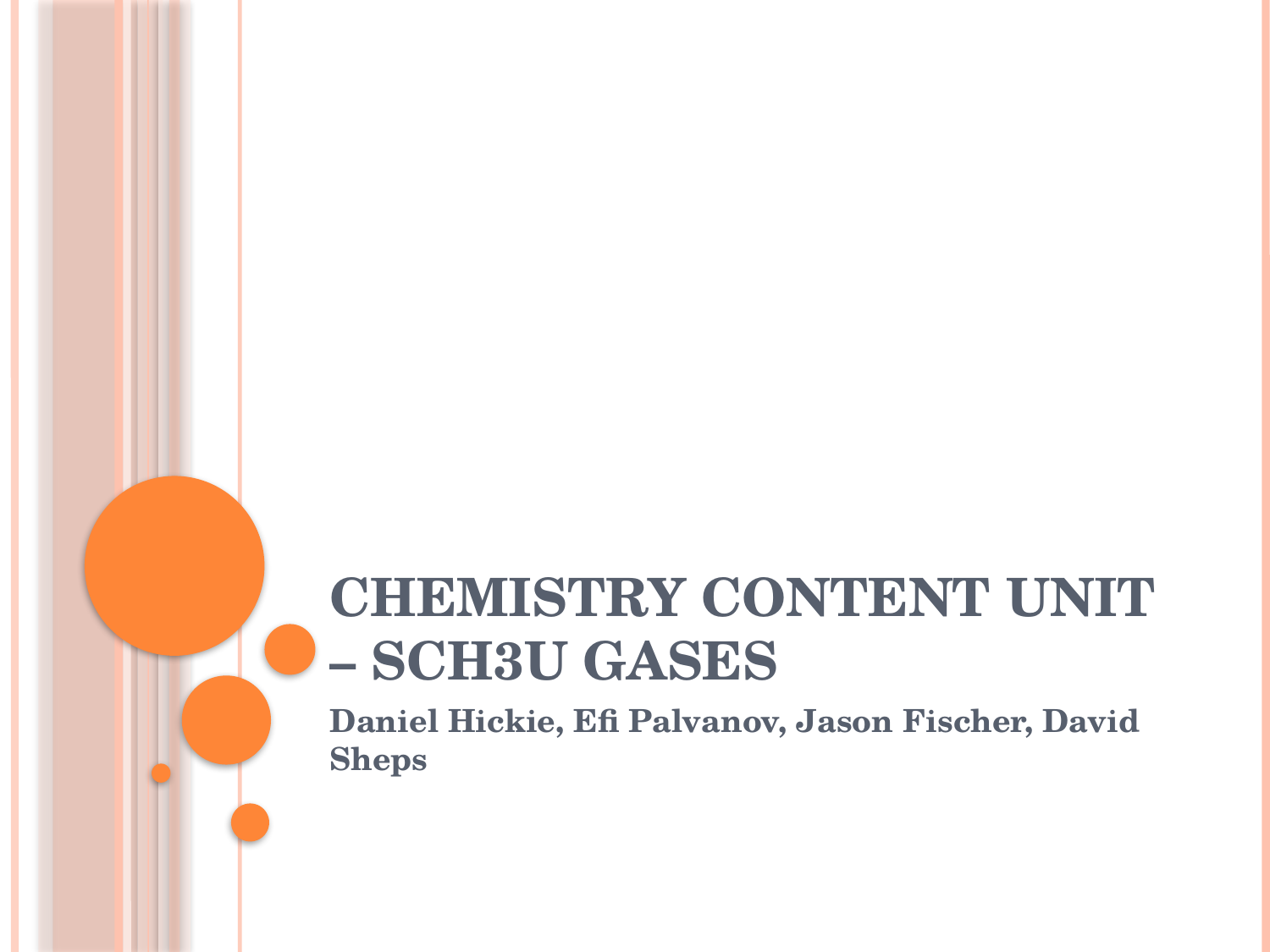

# Chemistry Content Unit – SCH3U Gases
Daniel Hickie, Efi Palvanov, Jason Fischer, David Sheps